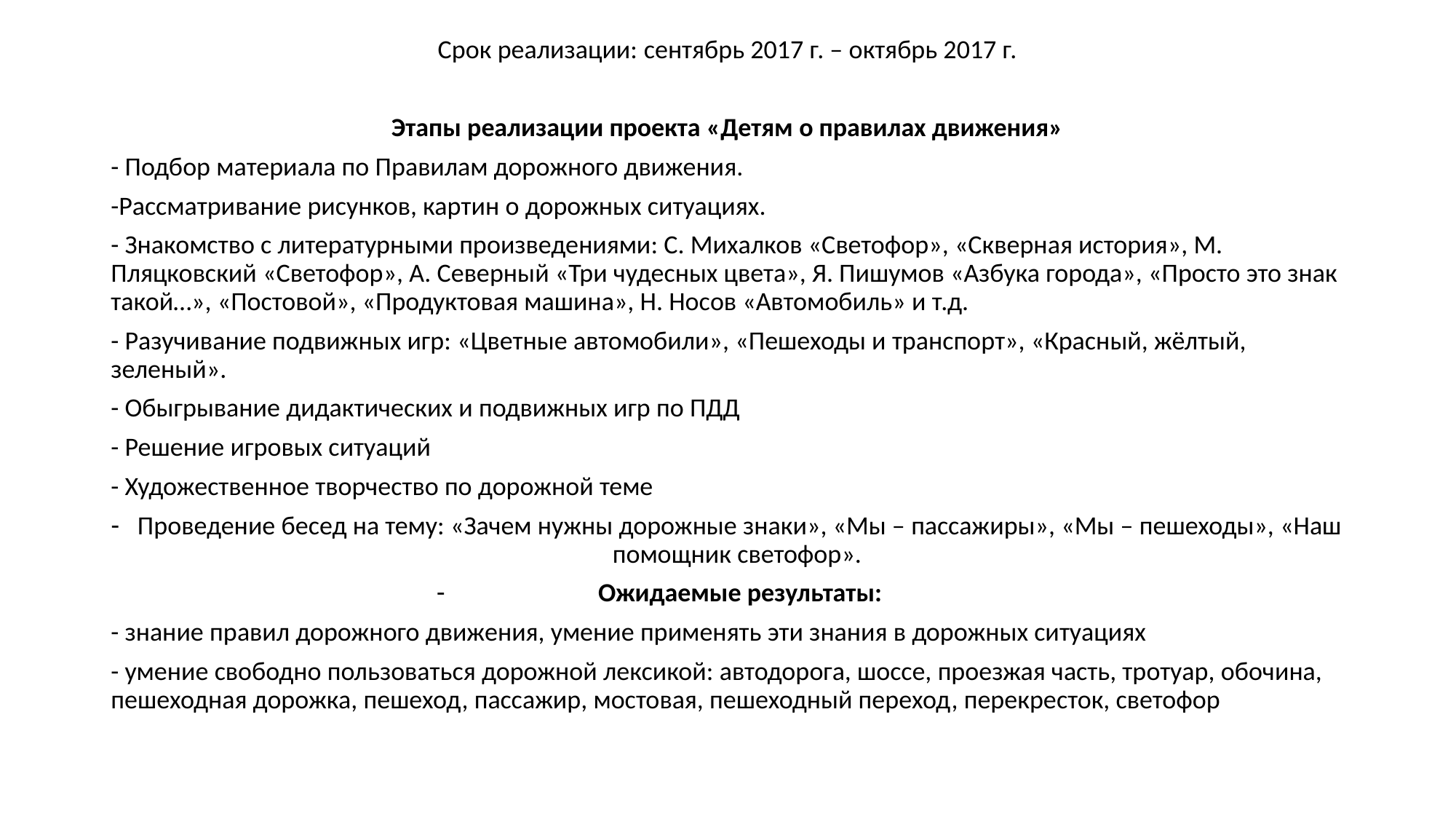

Срок реализации: сентябрь 2017 г. – октябрь 2017 г.

Этапы реализации проекта «Детям о правилах движения»
- Подбор материала по Правилам дорожного движения.
-Рассматривание рисунков, картин о дорожных ситуациях.
- Знакомство с литературными произведениями: С. Михалков «Светофор», «Скверная история», М. Пляцковский «Светофор», А. Северный «Три чудесных цвета», Я. Пишумов «Азбука города», «Просто это знак такой…», «Постовой», «Продуктовая машина», Н. Носов «Автомобиль» и т.д.
- Разучивание подвижных игр: «Цветные автомобили», «Пешеходы и транспорт», «Красный, жёлтый, зеленый».
- Обыгрывание дидактических и подвижных игр по ПДД
- Решение игровых ситуаций
- Художественное творчество по дорожной теме
Проведение бесед на тему: «Зачем нужны дорожные знаки», «Мы – пассажиры», «Мы – пешеходы», «Наш помощник светофор».
Ожидаемые результаты:
- знание правил дорожного движения, умение применять эти знания в дорожных ситуациях
- умение свободно пользоваться дорожной лексикой: автодорога, шоссе, проезжая часть, тротуар, обочина, пешеходная дорожка, пешеход, пассажир, мостовая, пешеходный переход, перекресток, светофор